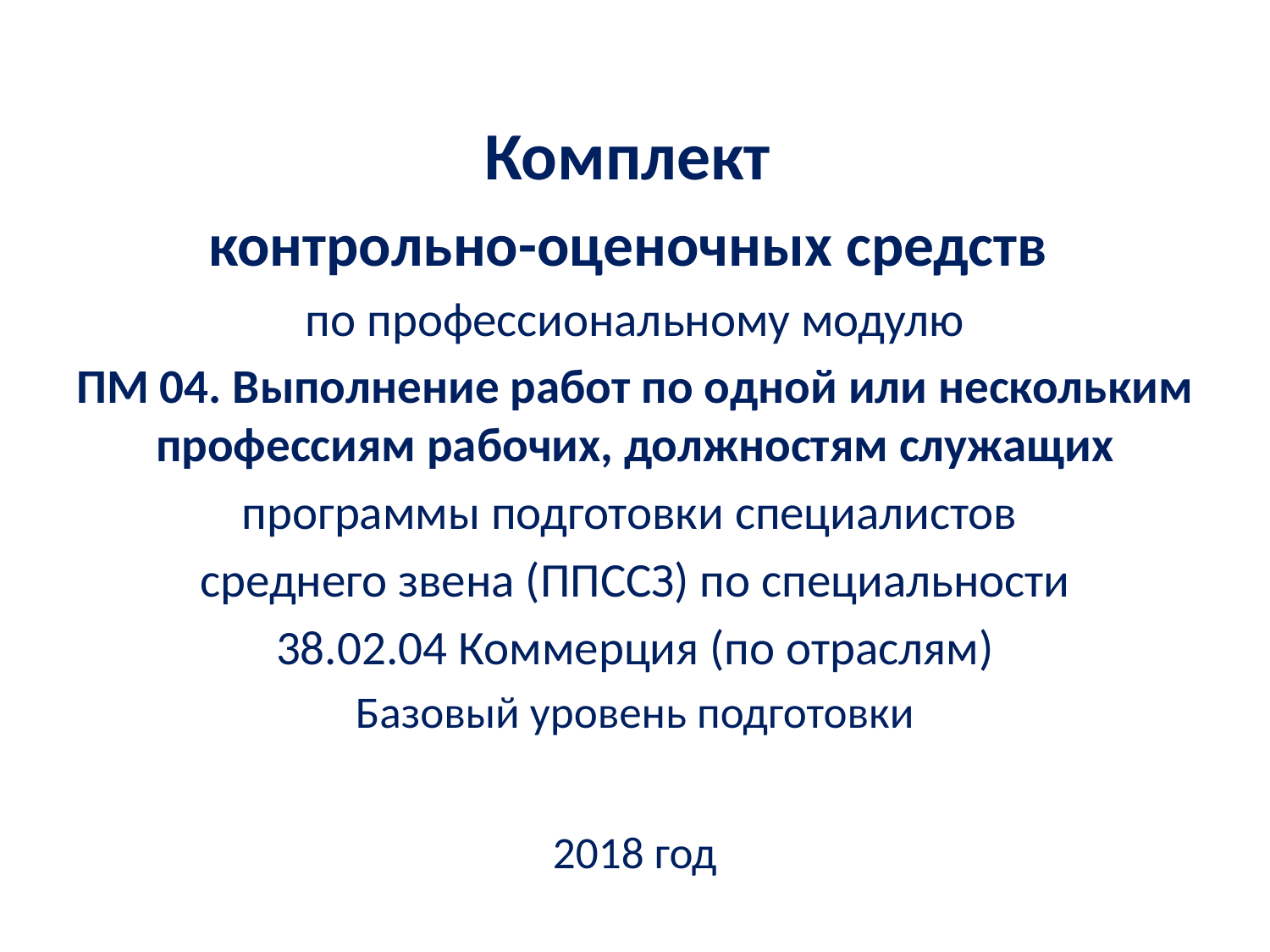

Комплект
контрольно-оценочных средств
по профессиональному модулю
ПМ 04. Выполнение работ по одной или нескольким профессиям рабочих, должностям служащих
программы подготовки специалистов
среднего звена (ППССЗ) по специальности
38.02.04 Коммерция (по отраслям)
Базовый уровень подготовки

2018 год